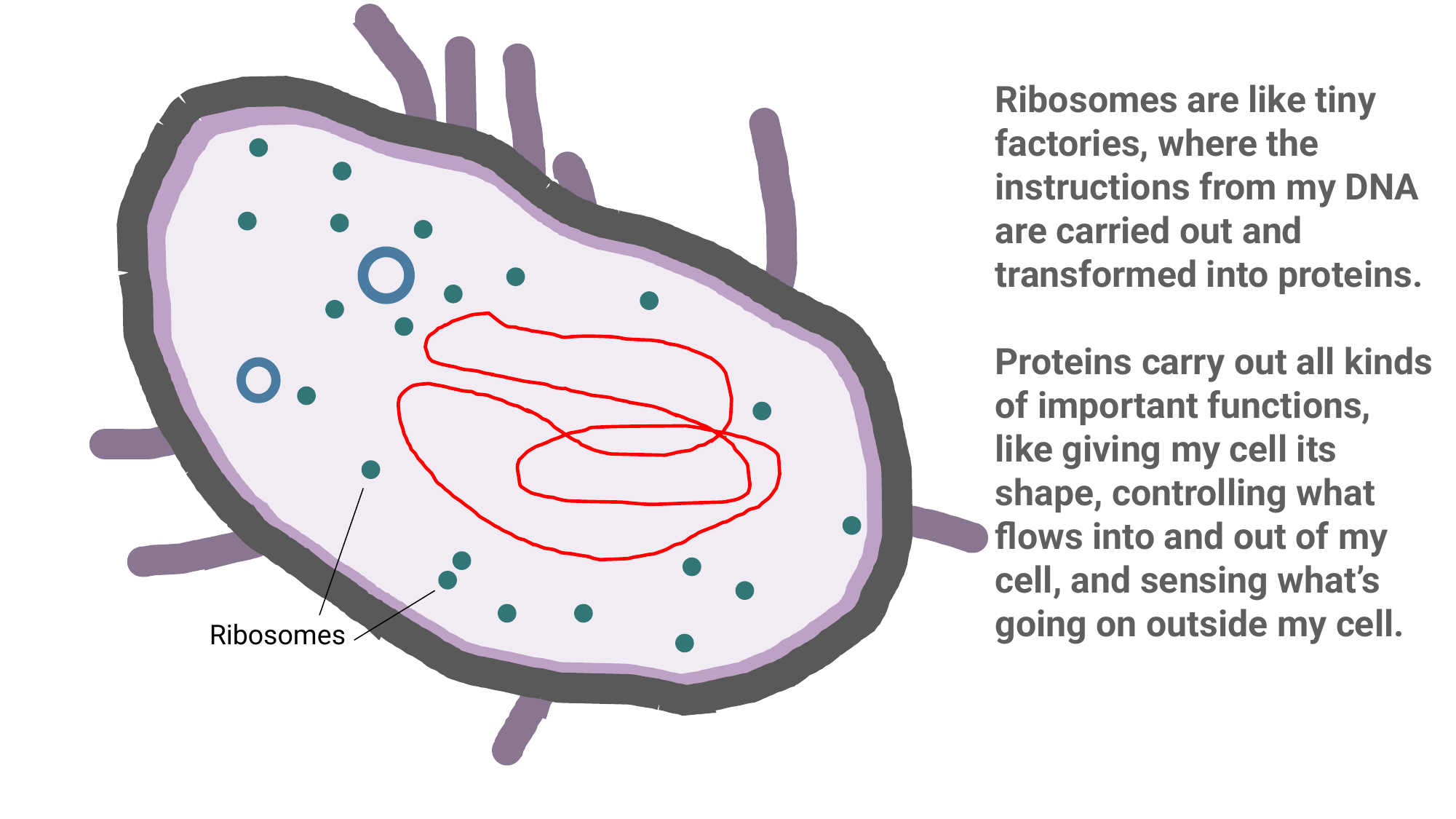

Ribosomes

Ribosomes are like tiny factories, where the instructions from my DNA are carried out and transformed into proteins.

Proteins carry out all kinds of important functions, like giving my cell its shape, controlling what flows into and out of my cell, and sensing what’s going on outside my cell.